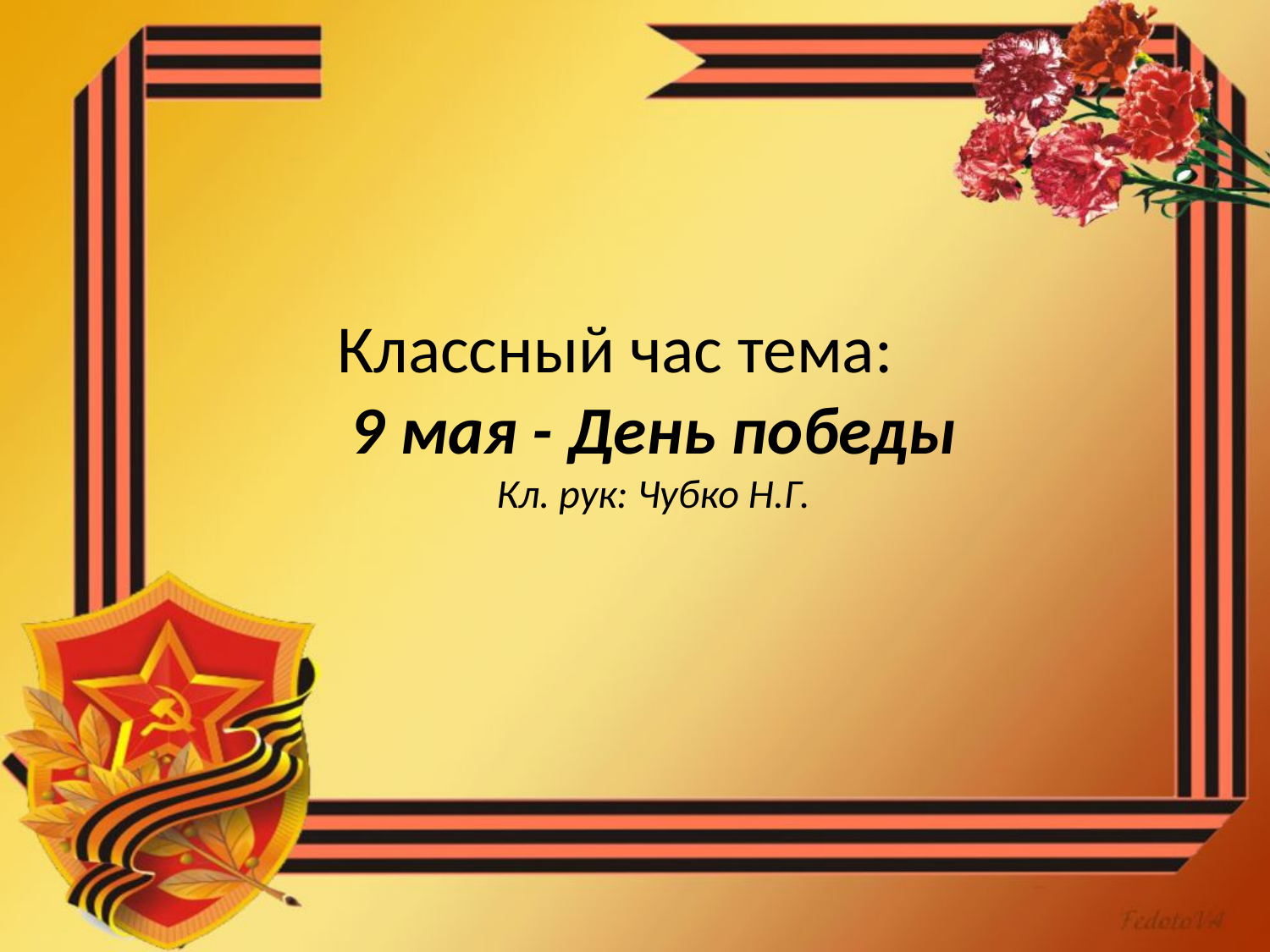

# Классный час тема: 9 мая - День победы Кл. рук: Чубко Н.Г.